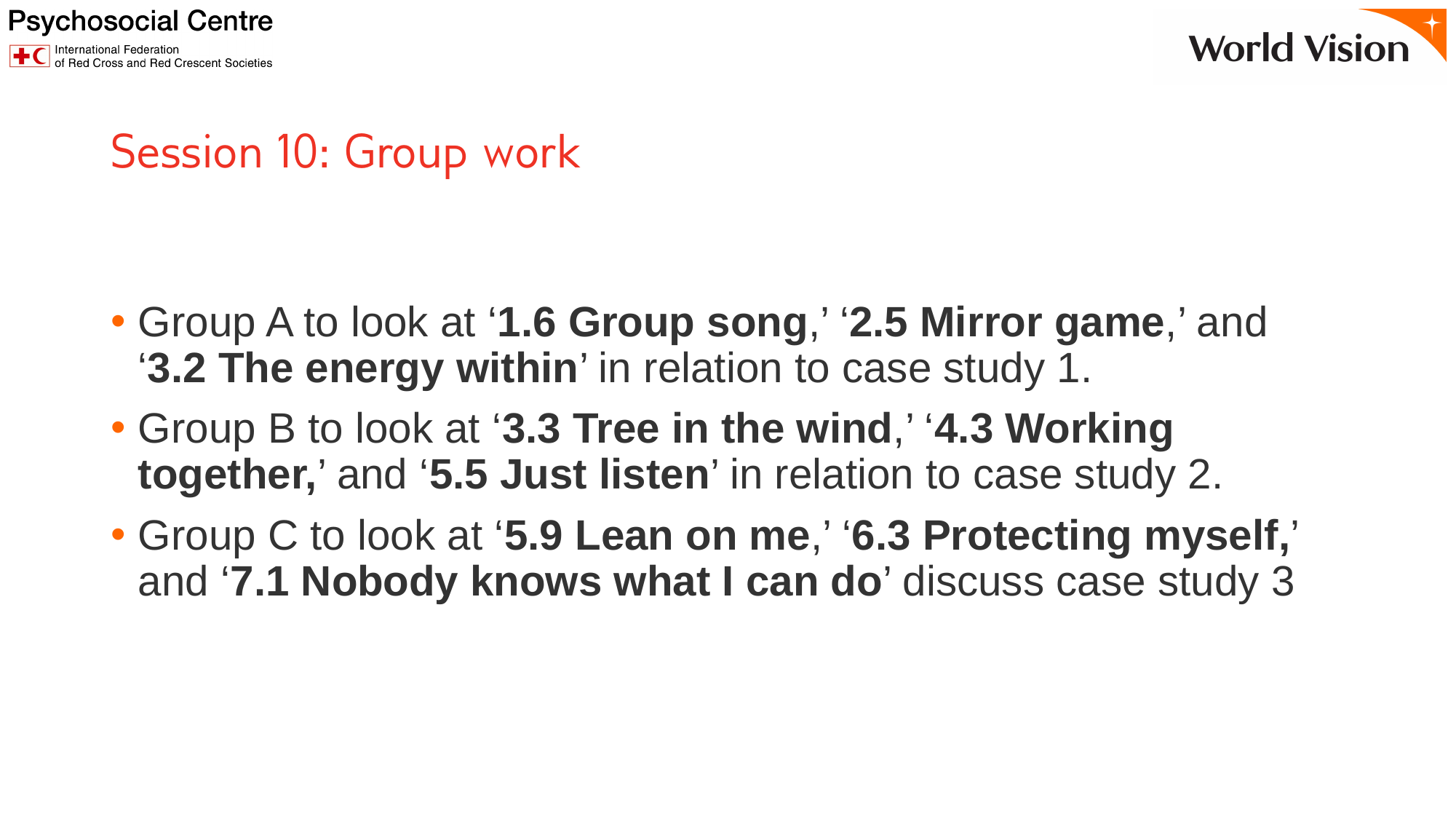

# Session 10: Group work
Group A to look at ‘1.6 Group song,’ ‘2.5 Mirror game,’ and ‘3.2 The energy within’ in relation to case study 1.
Group B to look at ‘3.3 Tree in the wind,’ ‘4.3 Working together,’ and ‘5.5 Just listen’ in relation to case study 2.
Group C to look at ‘5.9 Lean on me,’ ‘6.3 Protecting myself,’ and ‘7.1 Nobody knows what I can do’ discuss case study 3